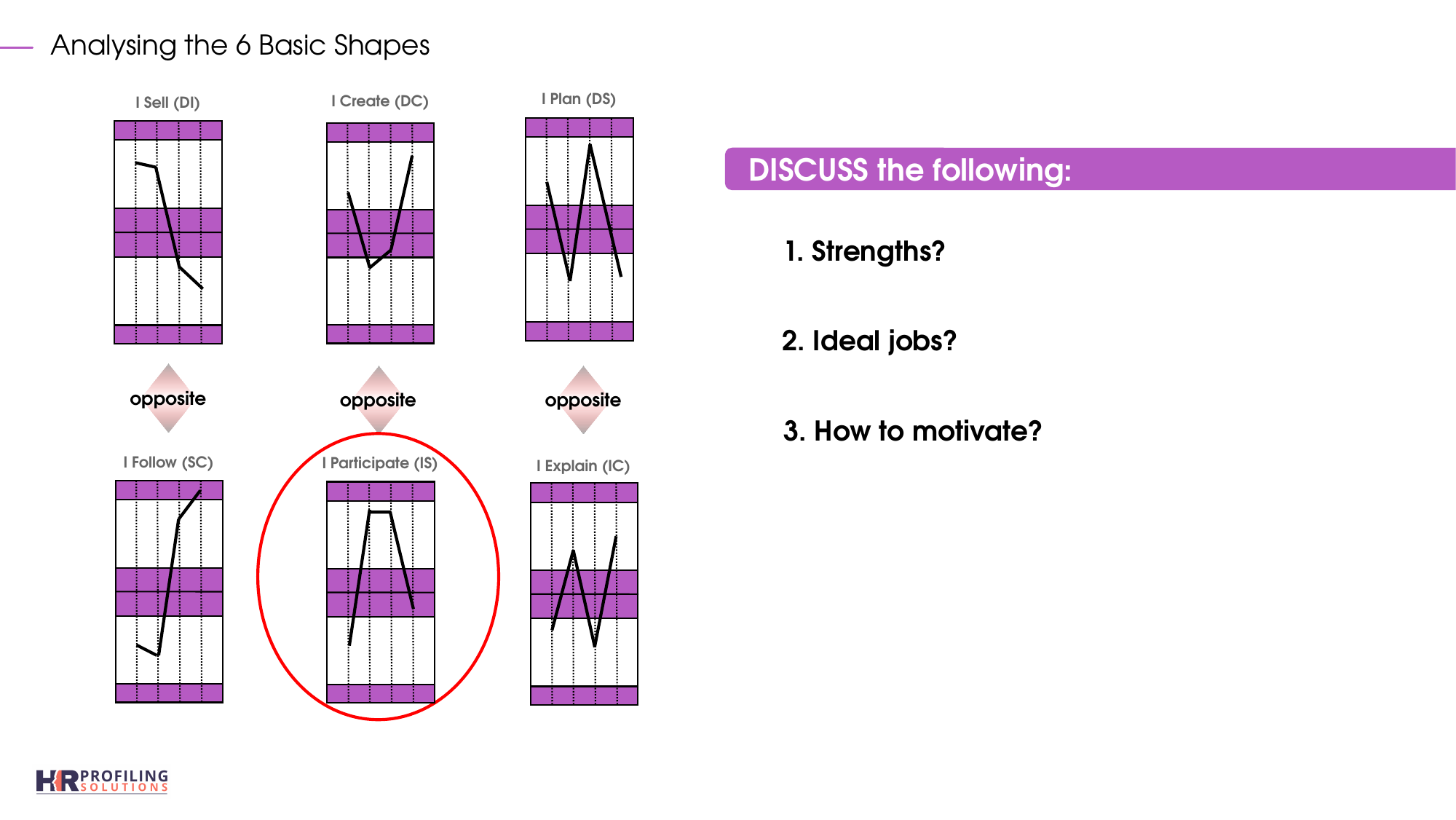

Analysing the 6 Basic Shapes
I Create (DC)

I Plan (DS)

I Sell (DI)

DISCUSS the following:
1. Strengths?
2. Ideal jobs?

opposite
opposite
opposite
3. How to motivate?

I Follow (SC)

I Participate (IS)

I Explain (IC)